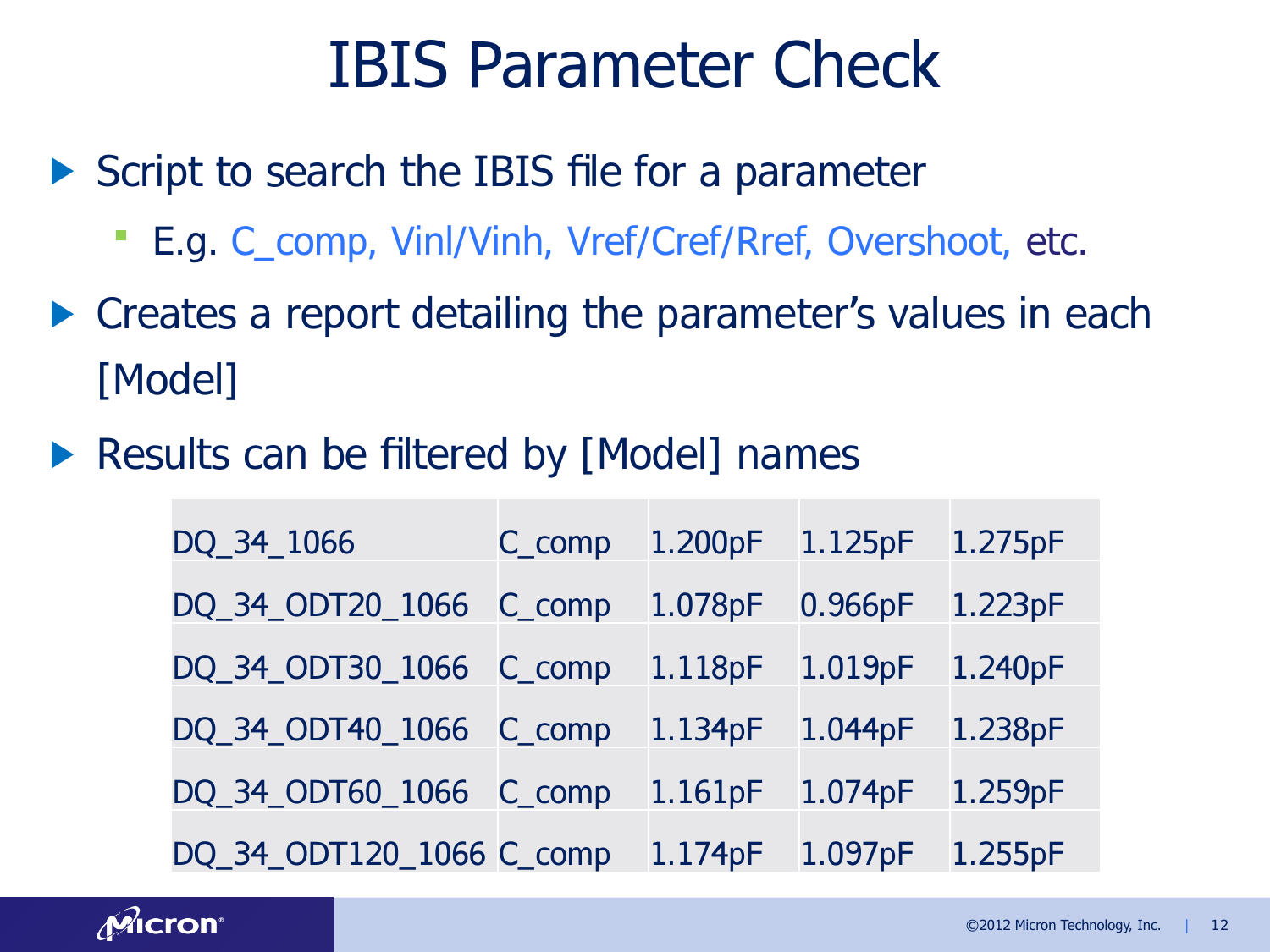

# IBIS Parameter Check
Script to search the IBIS file for a parameter
E.g. C_comp, Vinl/Vinh, Vref/Cref/Rref, Overshoot, etc.
Creates a report detailing the parameter’s values in each [Model]
Results can be filtered by [Model] names

| DQ\_34\_1066 | C\_comp | 1.200pF | 1.125pF | 1.275pF |
| --- | --- | --- | --- | --- |
| DQ\_34\_ODT20\_1066 | C\_comp | 1.078pF | 0.966pF | 1.223pF |
| DQ\_34\_ODT30\_1066 | C\_comp | 1.118pF | 1.019pF | 1.240pF |
| DQ\_34\_ODT40\_1066 | C\_comp | 1.134pF | 1.044pF | 1.238pF |
| DQ\_34\_ODT60\_1066 | C\_comp | 1.161pF | 1.074pF | 1.259pF |
| DQ\_34\_ODT120\_1066 | C\_comp | 1.174pF | 1.097pF | 1.255pF |